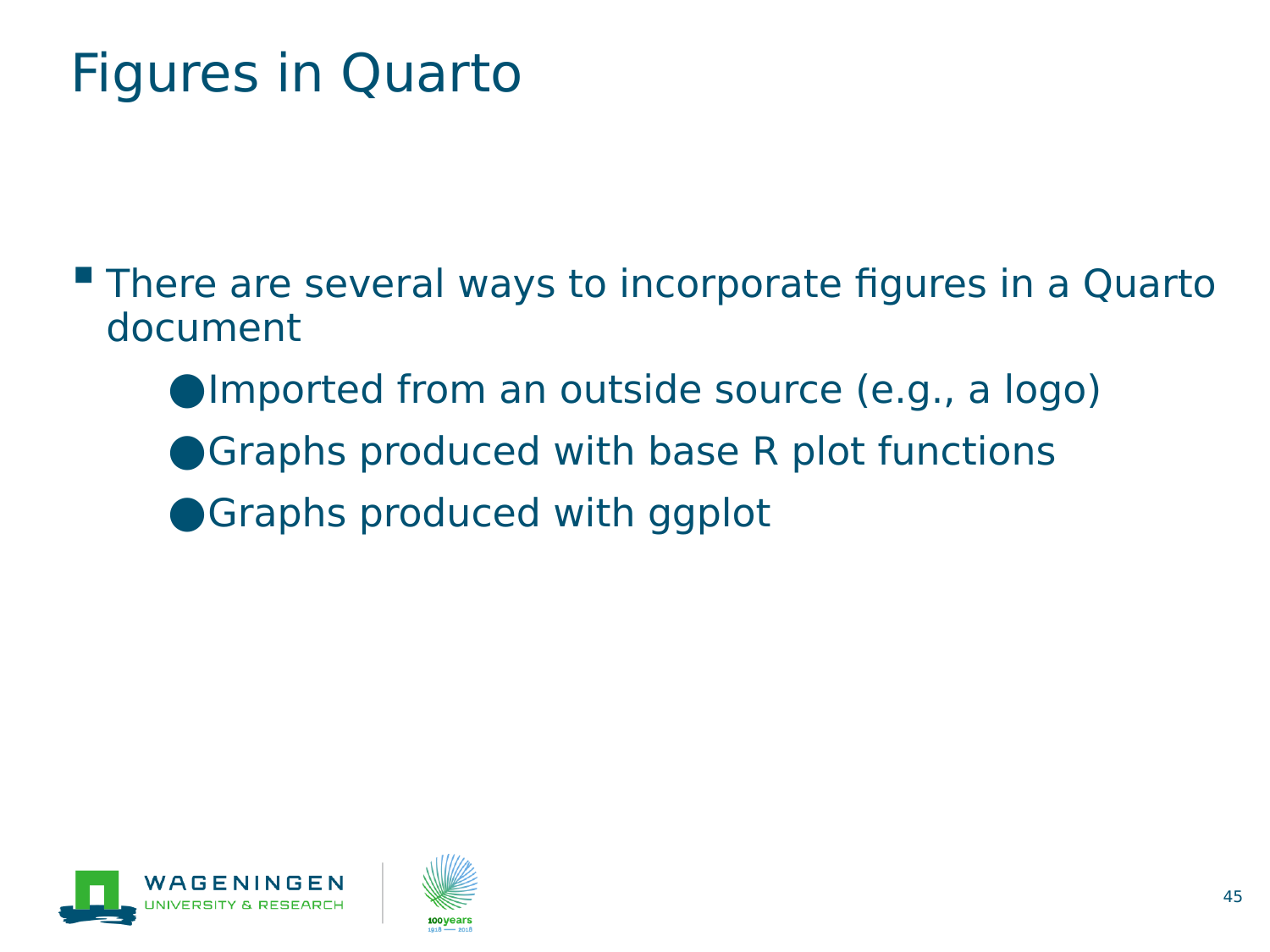

# Figures in Quarto
There are several ways to incorporate figures in a Quarto document
Imported from an outside source (e.g., a logo)
Graphs produced with base R plot functions
Graphs produced with ggplot

45